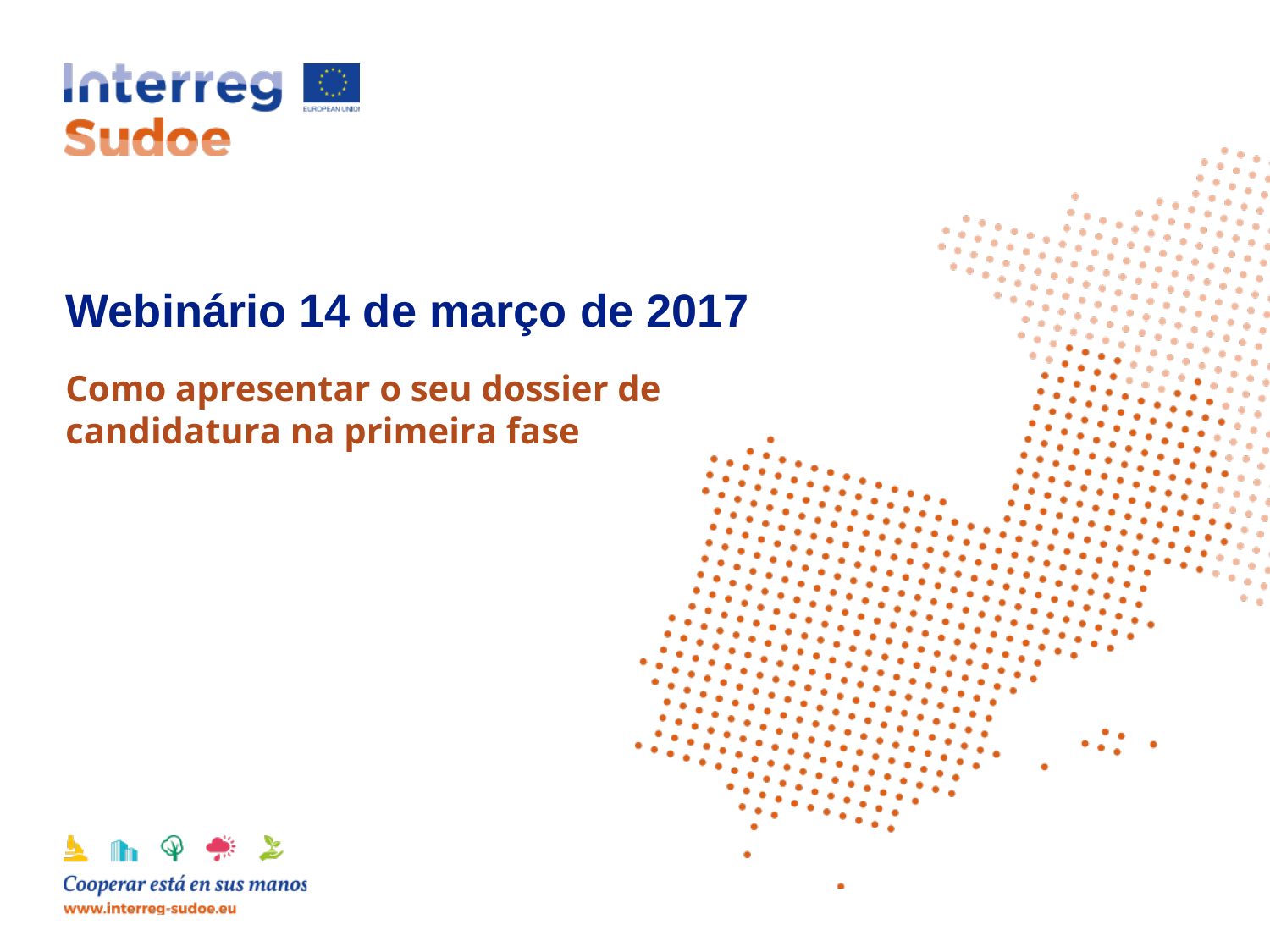

# Webinário 14 de março de 2017
Como apresentar o seu dossier de candidatura na primeira fase